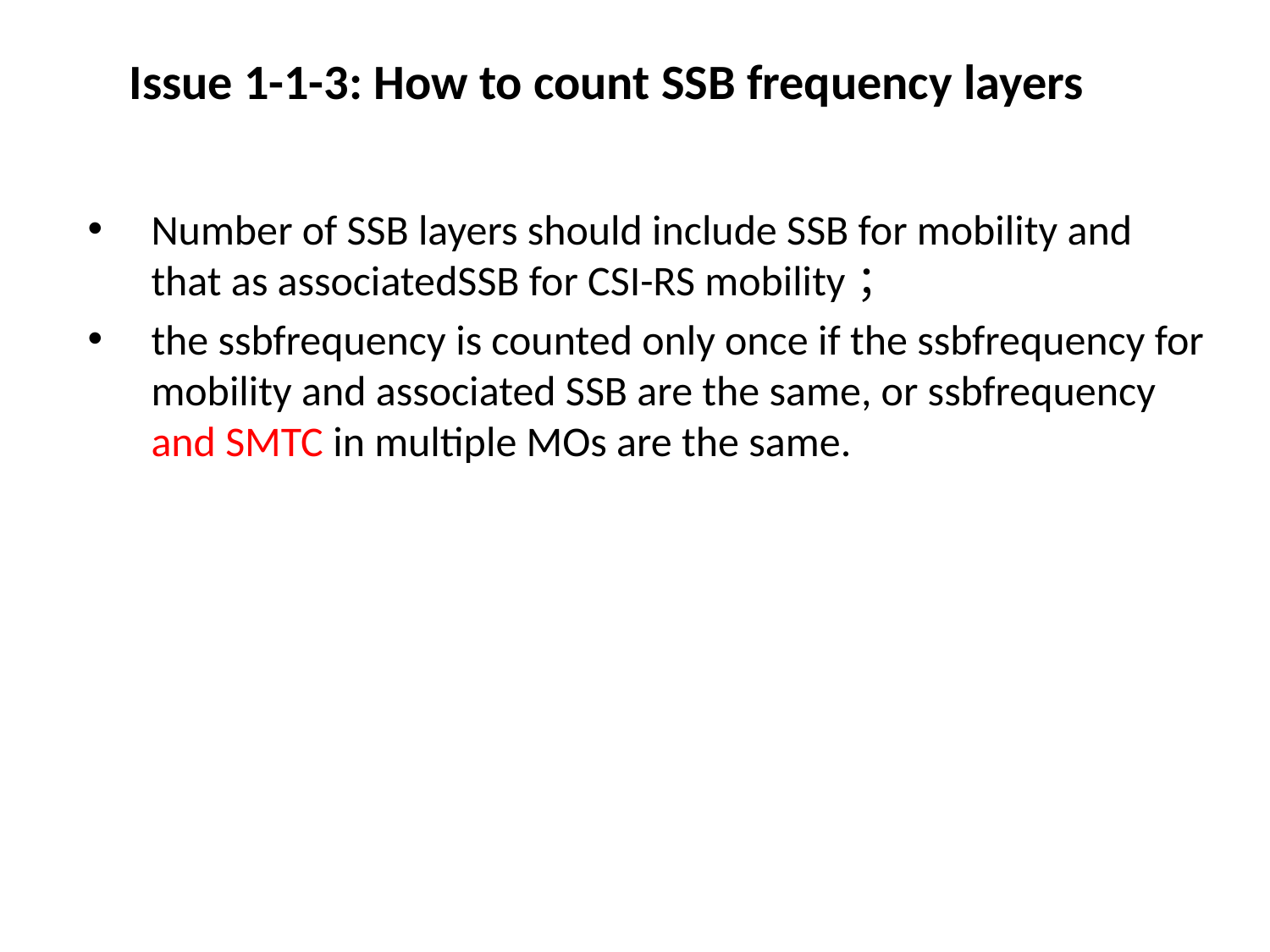

# Issue 1-1-3: How to count SSB frequency layers
Number of SSB layers should include SSB for mobility and that as associatedSSB for CSI-RS mobility；
the ssbfrequency is counted only once if the ssbfrequency for mobility and associated SSB are the same, or ssbfrequency and SMTC in multiple MOs are the same.